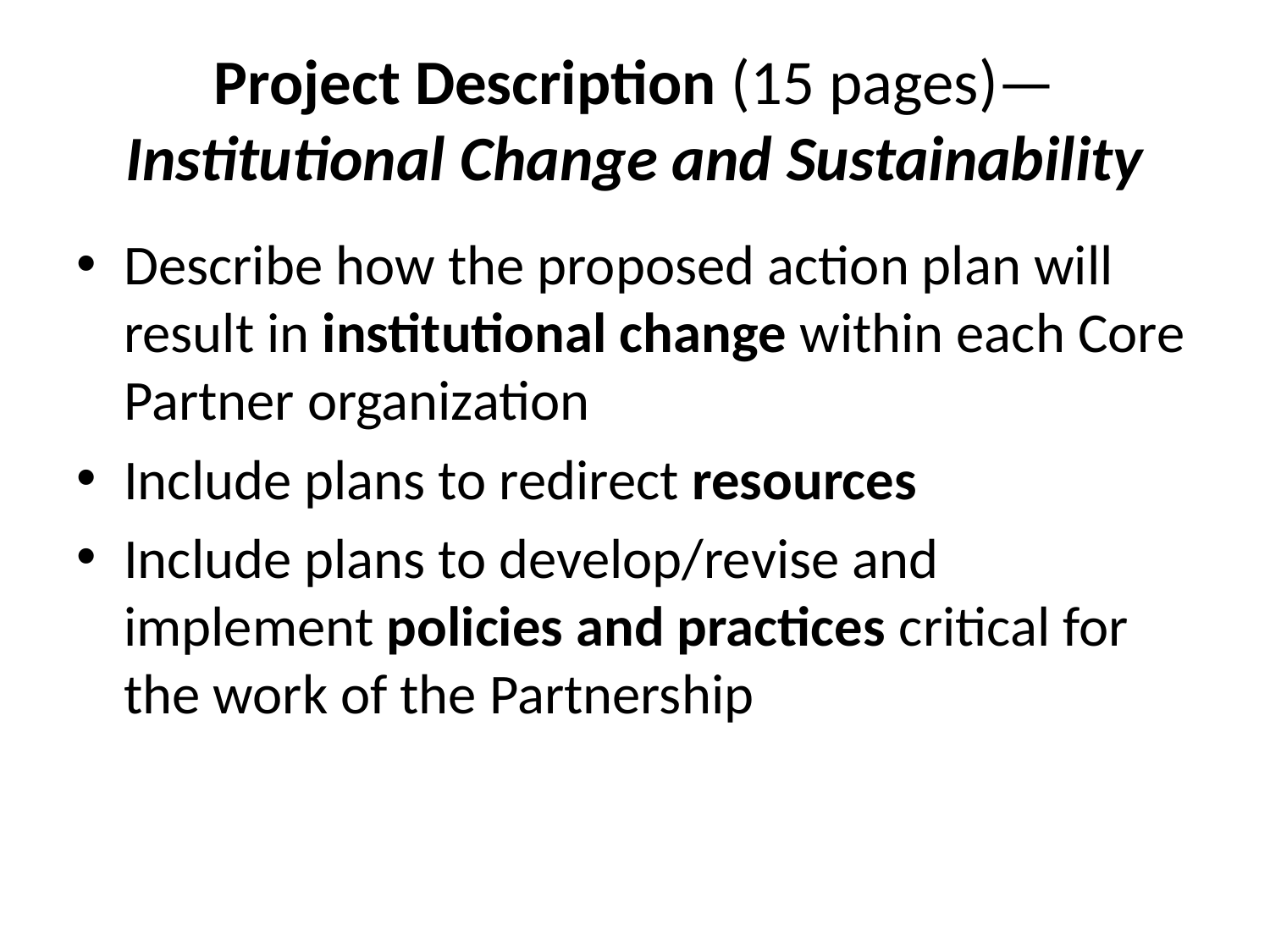

# Project Description (15 pages)—Institutional Change and Sustainability
Describe how the proposed action plan will result in institutional change within each Core Partner organization
Include plans to redirect resources
Include plans to develop/revise and implement policies and practices critical for the work of the Partnership